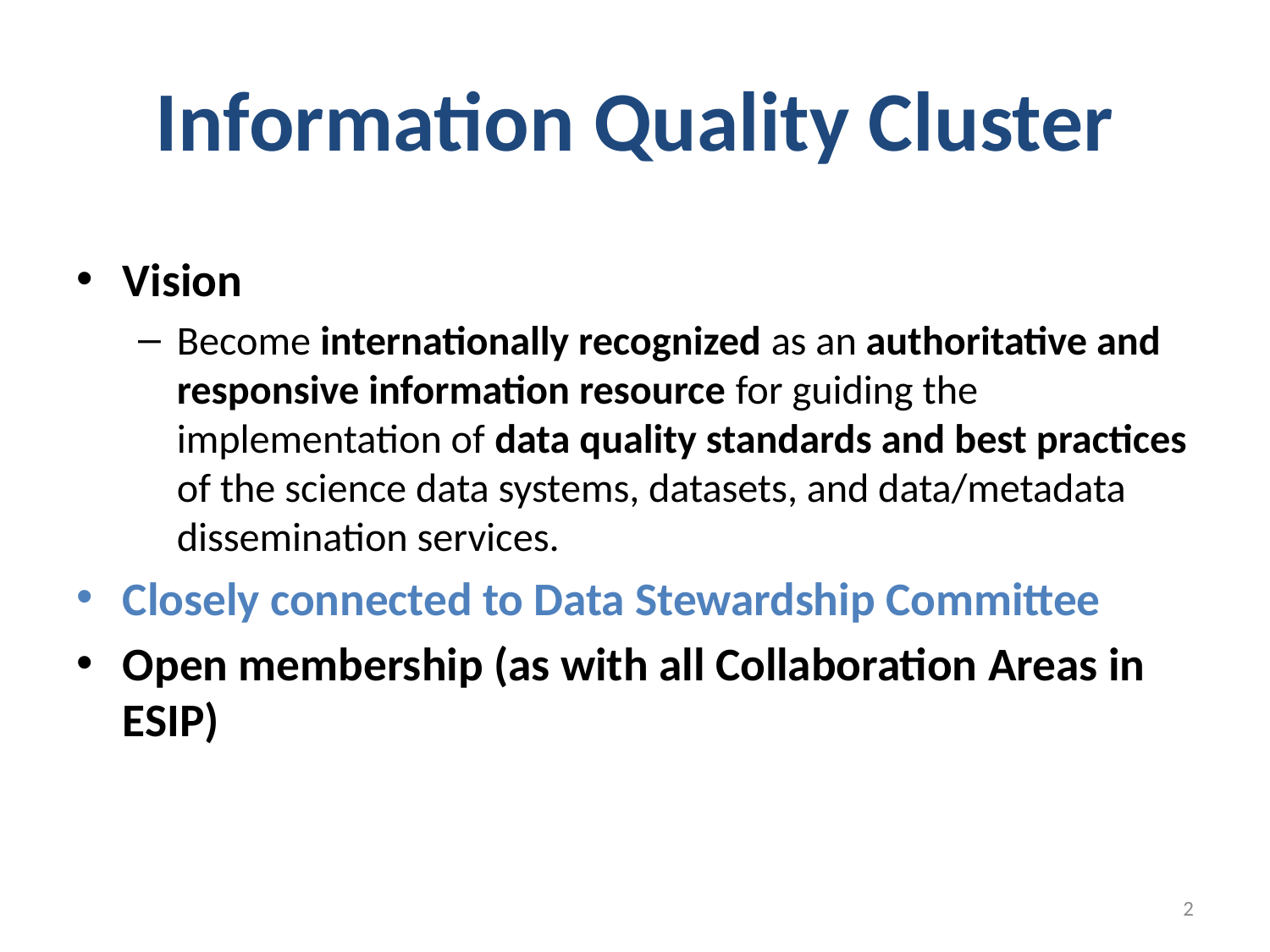

# Information Quality Cluster
Vision
Become internationally recognized as an authoritative and responsive information resource for guiding the implementation of data quality standards and best practices of the science data systems, datasets, and data/metadata dissemination services.
Closely connected to Data Stewardship Committee
Open membership (as with all Collaboration Areas in ESIP)

2